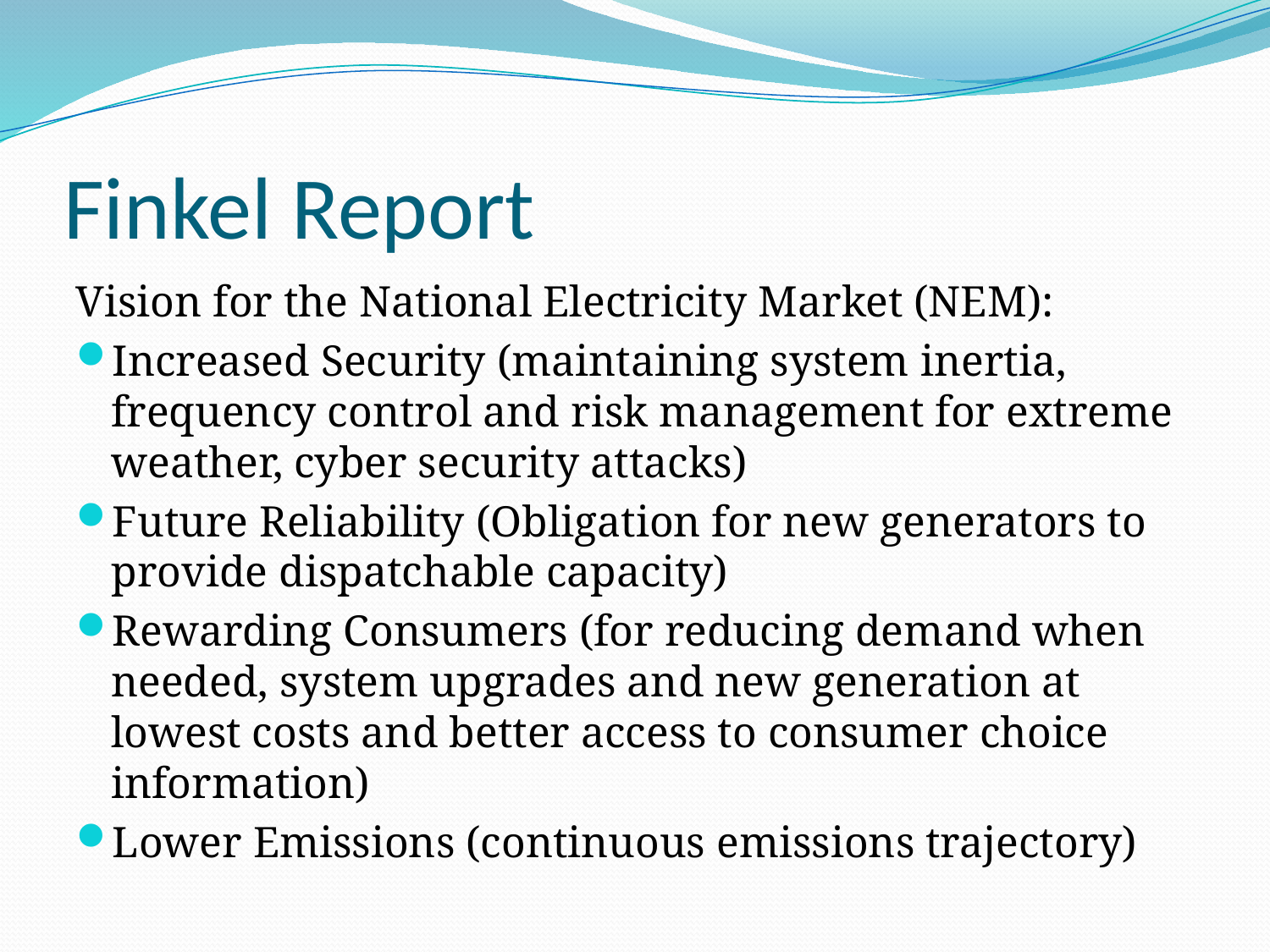

# Finkel Report
Vision for the National Electricity Market (NEM):
Increased Security (maintaining system inertia, frequency control and risk management for extreme weather, cyber security attacks)
Future Reliability (Obligation for new generators to provide dispatchable capacity)
Rewarding Consumers (for reducing demand when needed, system upgrades and new generation at lowest costs and better access to consumer choice information)
Lower Emissions (continuous emissions trajectory)